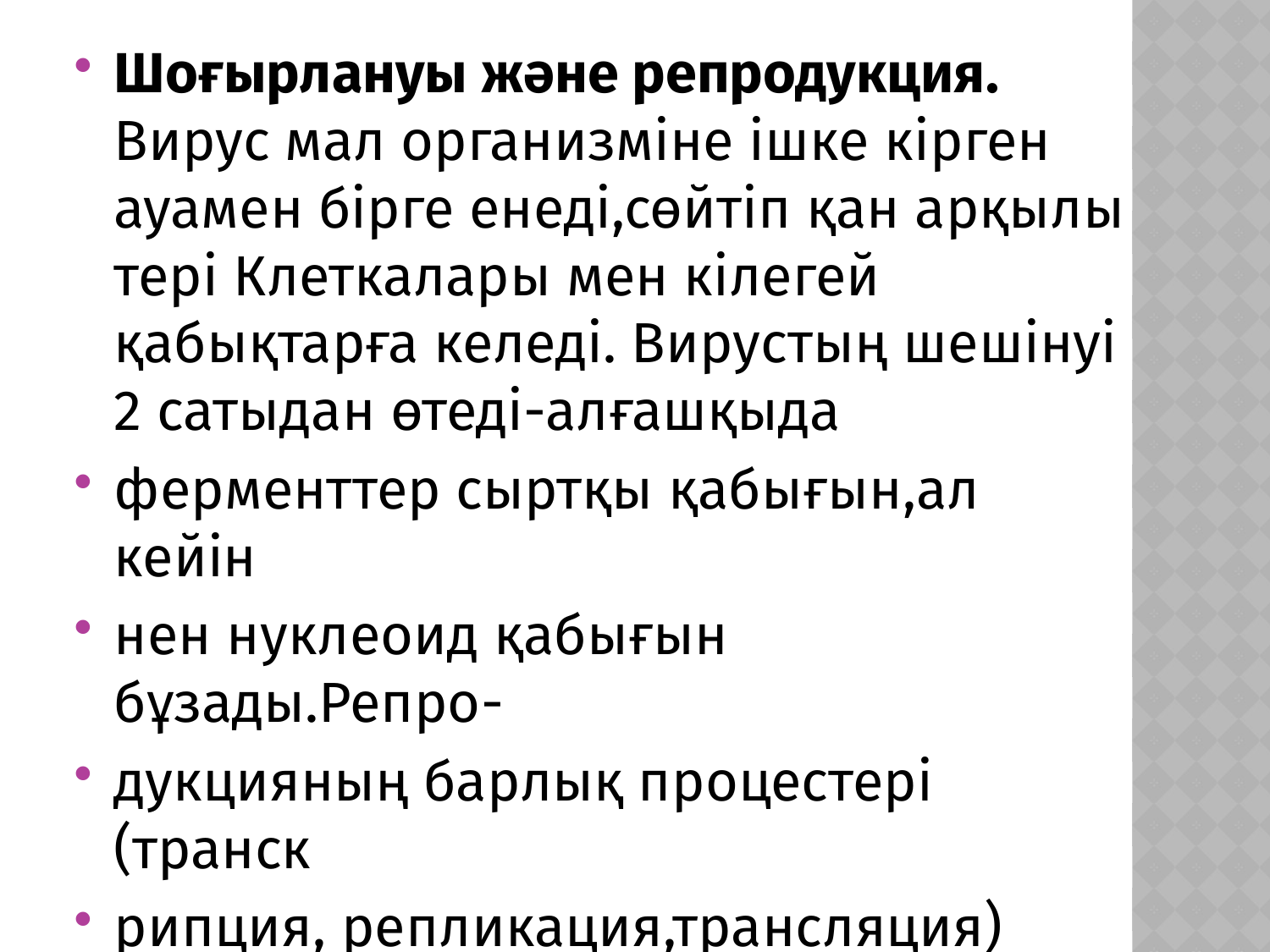

Шоғырлануы және репродукция. Вирус мал организміне ішке кірген ауамен бірге енеді,сөйтіп қан арқылы тері Клеткалары мен кілегей қабықтарға келеді. Вирустың шешінуі 2 сатыдан өтеді-алғашқыда
ферменттер сыртқы қабығын,ал кейін
нен нуклеоид қабығын бұзады.Репро-
дукцияның барлық процестері (транск
рипция, репликация,трансляция) өтеді.